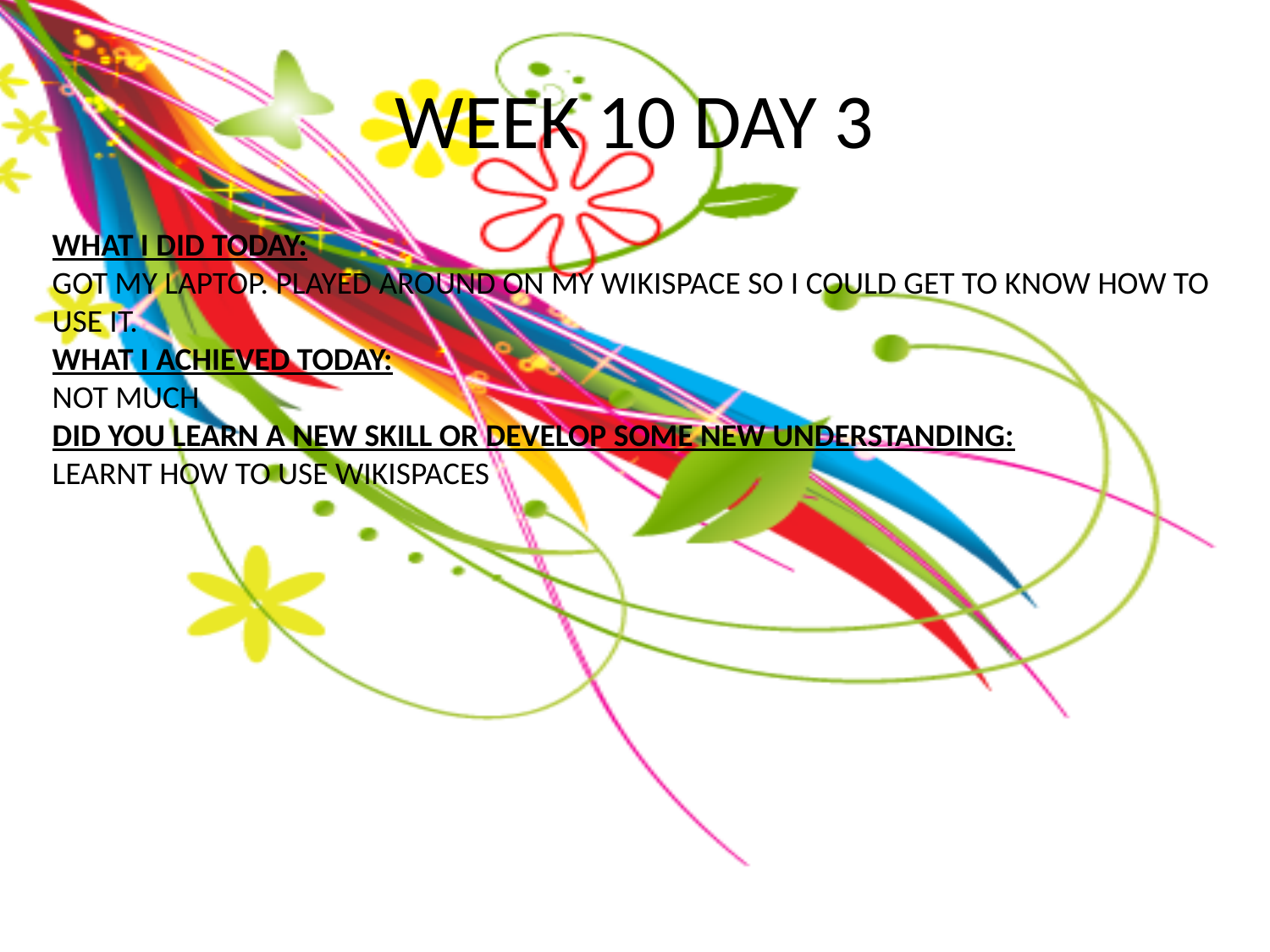

# WEEK 10 DAY 3
WHAT I DID TODAY:
GOT MY LAPTOP. PLAYED AROUND ON MY WIKISPACE SO I COULD GET TO KNOW HOW TO USE IT.
WHAT I ACHIEVED TODAY:
NOT MUCH
DID YOU LEARN A NEW SKILL OR DEVELOP SOME NEW UNDERSTANDING:
LEARNT HOW TO USE WIKISPACES